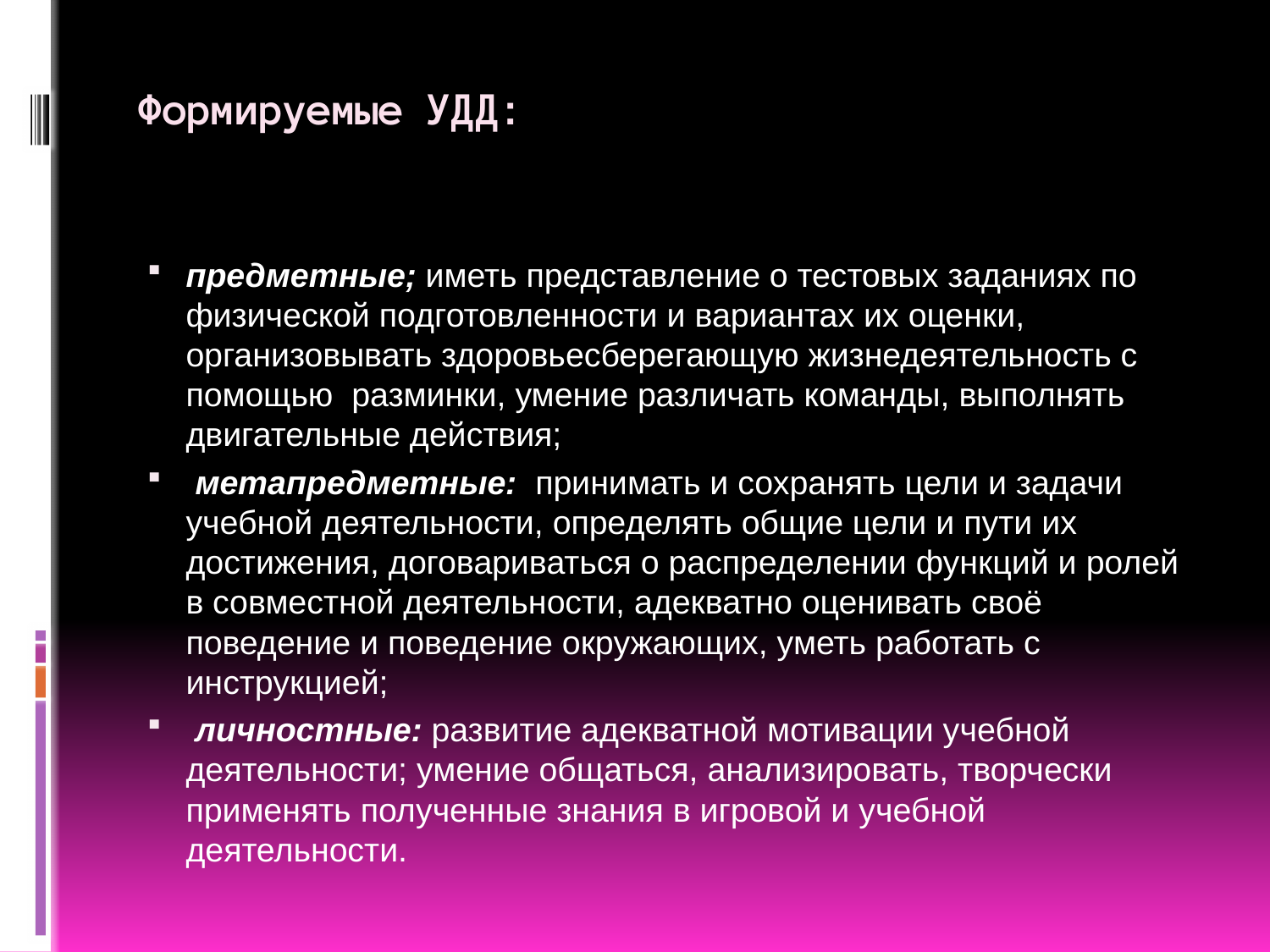

# Формируемые УДД:
предметные; иметь представление о тестовых заданиях по физической подготовленности и вариантах их оценки, организовывать здоровьесберегающую жизнедеятельность с  помощью  разминки, умение различать команды, выполнять двигательные действия;
 метапредметные:  принимать и сохранять цели и задачи учебной деятельности, определять общие цели и пути их достижения, договариваться о распределении функций и ролей в совместной деятельности, адекватно оценивать своё поведение и поведение окружающих, уметь работать с инструкцией;
 личностные: развитие адекватной мотивации учебной деятельности; умение общаться, анализировать, творчески применять полученные знания в игровой и учебной деятельности.